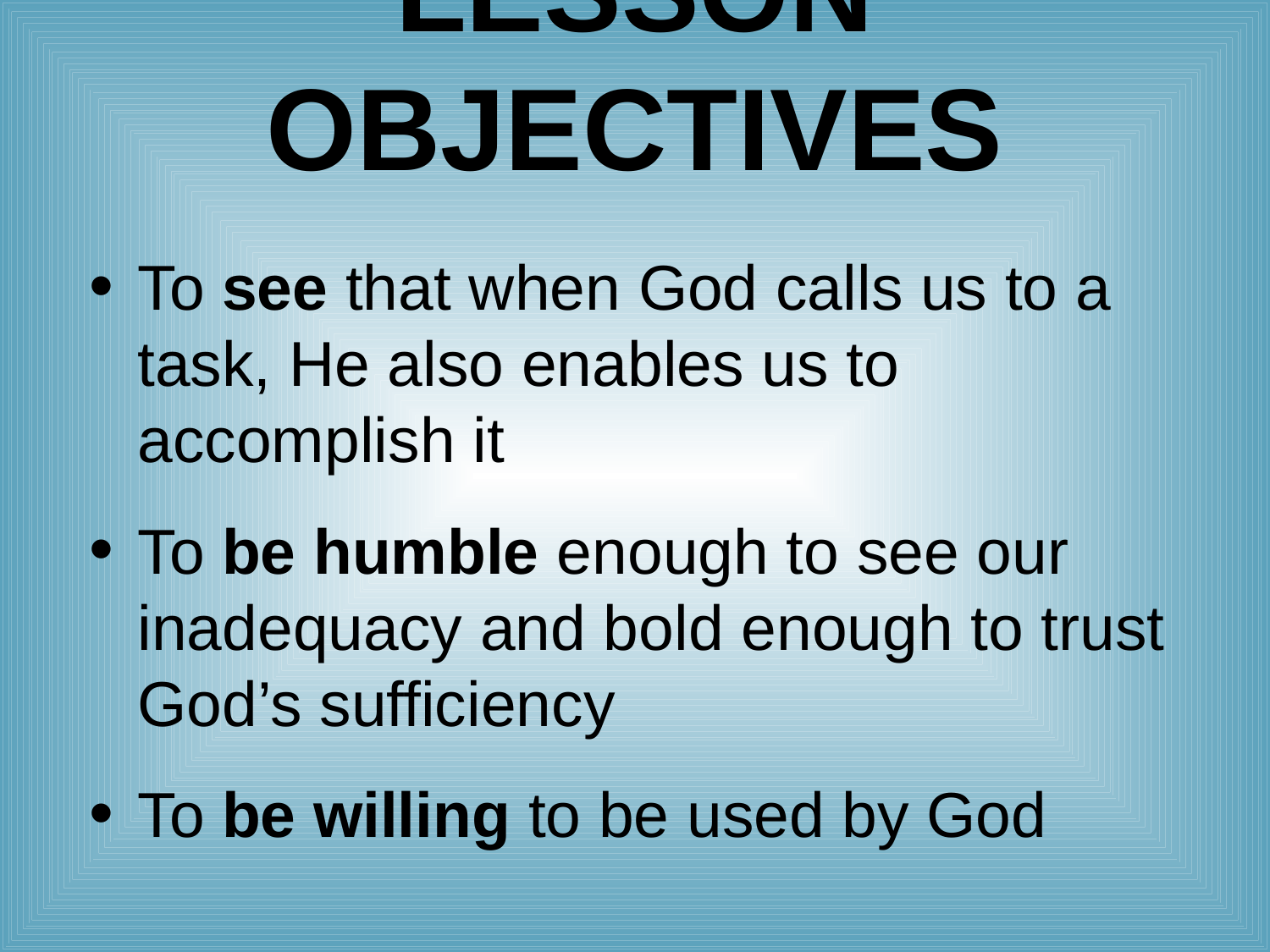

# Lesson Objectives
To see that when God calls us to a task, He also enables us to accomplish it
To be humble enough to see our inadequacy and bold enough to trust God’s sufficiency
To be willing to be used by God